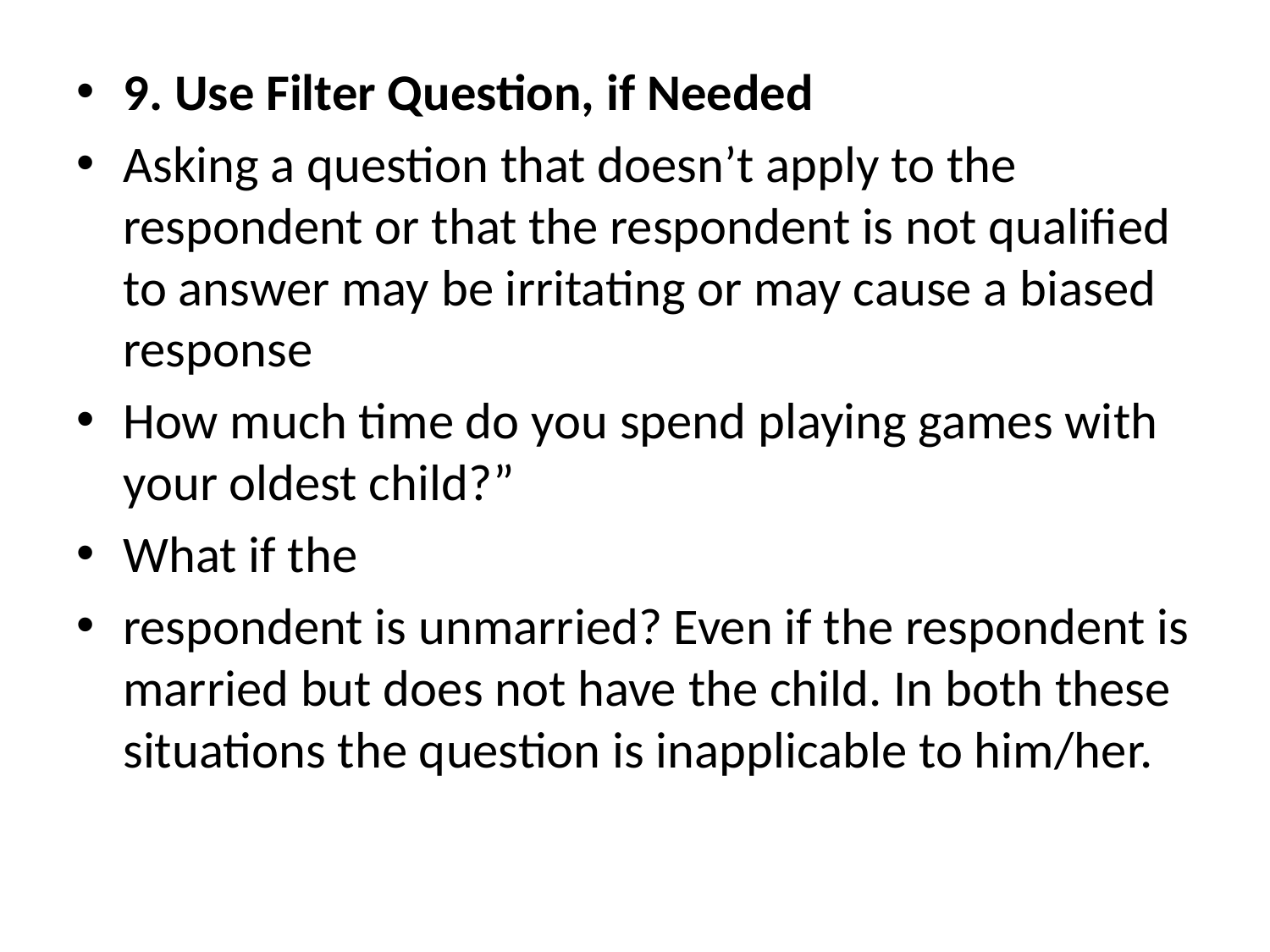

9. Use Filter Question, if Needed
Asking a question that doesn’t apply to the respondent or that the respondent is not qualified to answer may be irritating or may cause a biased response
How much time do you spend playing games with your oldest child?”
What if the
respondent is unmarried? Even if the respondent is married but does not have the child. In both these situations the question is inapplicable to him/her.